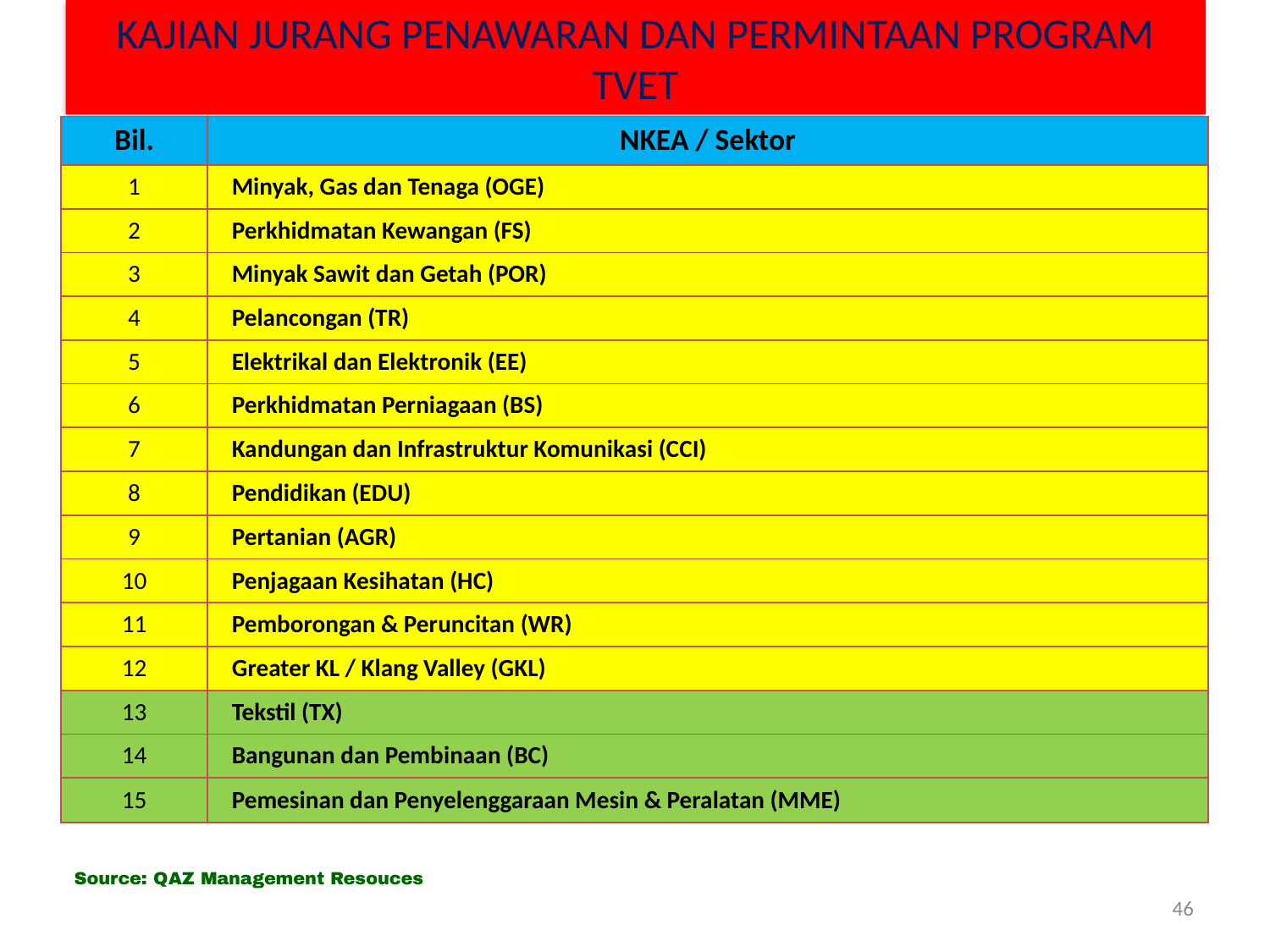

# KAJIAN JURANG PENAWARAN DAN PERMINTAAN PROGRAM TVET
| Bil. | NKEA / Sektor |
| --- | --- |
| 1 | Minyak, Gas dan Tenaga (OGE) |
| 2 | Perkhidmatan Kewangan (FS) |
| 3 | Minyak Sawit dan Getah (POR) |
| 4 | Pelancongan (TR) |
| 5 | Elektrikal dan Elektronik (EE) |
| 6 | Perkhidmatan Perniagaan (BS) |
| 7 | Kandungan dan Infrastruktur Komunikasi (CCI) |
| 8 | Pendidikan (EDU) |
| 9 | Pertanian (AGR) |
| 10 | Penjagaan Kesihatan (HC) |
| 11 | Pemborongan & Peruncitan (WR) |
| 12 | Greater KL / Klang Valley (GKL) |
| 13 | Tekstil (TX) |
| 14 | Bangunan dan Pembinaan (BC) |
| 15 | Pemesinan dan Penyelenggaraan Mesin & Peralatan (MME) |
Source: QAZ Management Resouces
46